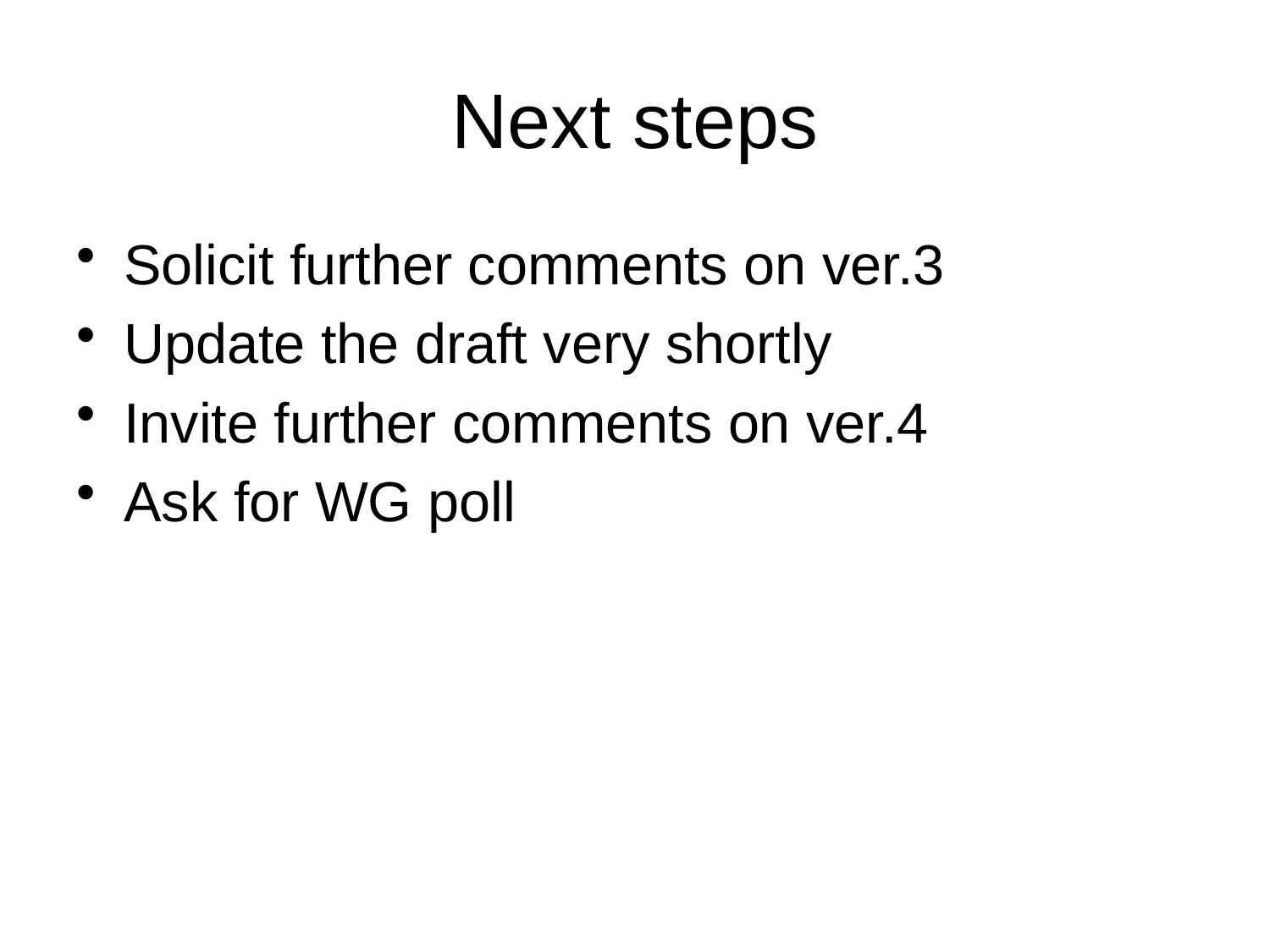

# Next steps
Solicit further comments on ver.3
Update the draft very shortly
Invite further comments on ver.4
Ask for WG poll